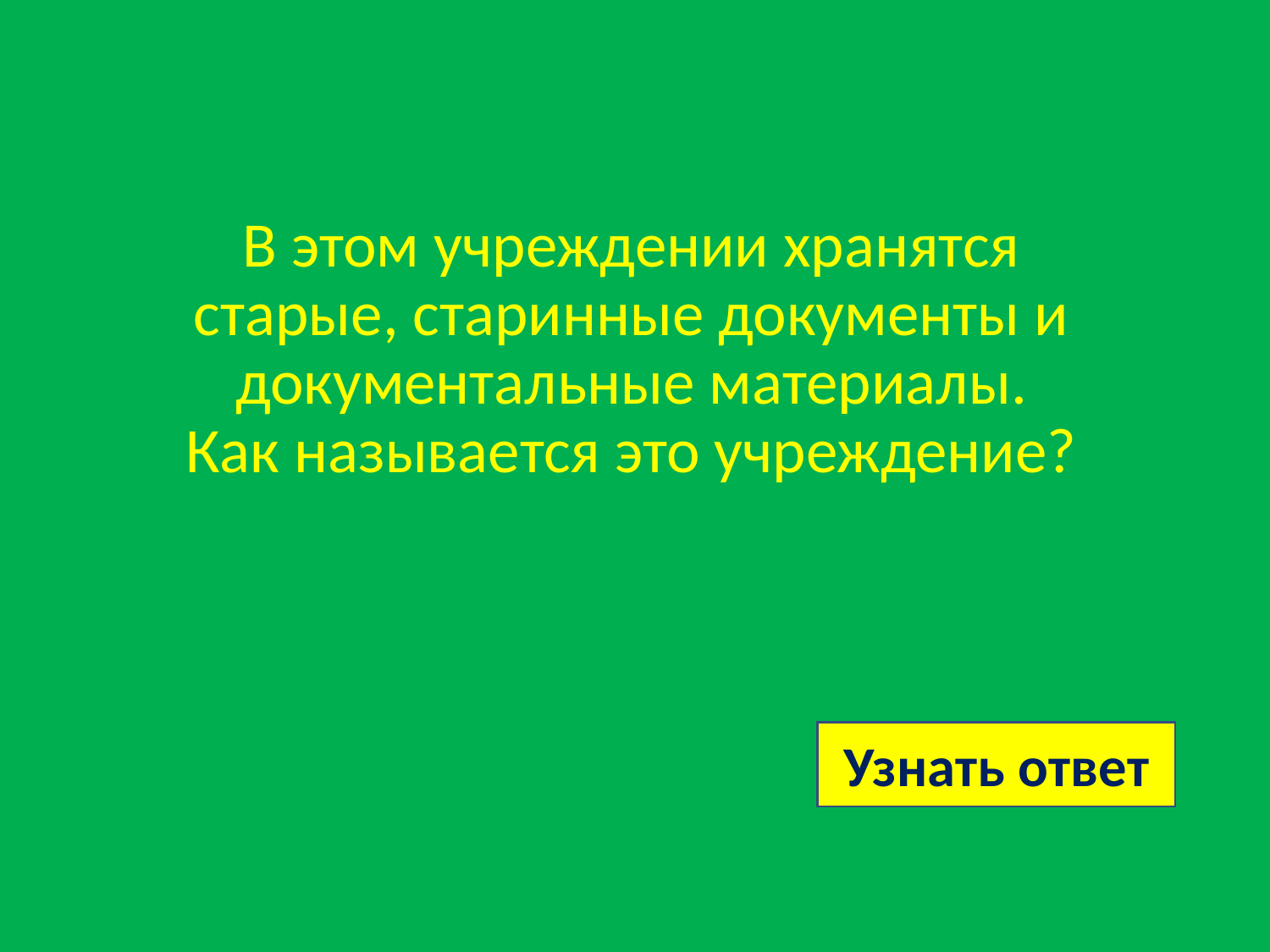

# В этом учреждении хранятся старые, старинные документы и документаль­ные материалы. Как называется это учреждение?